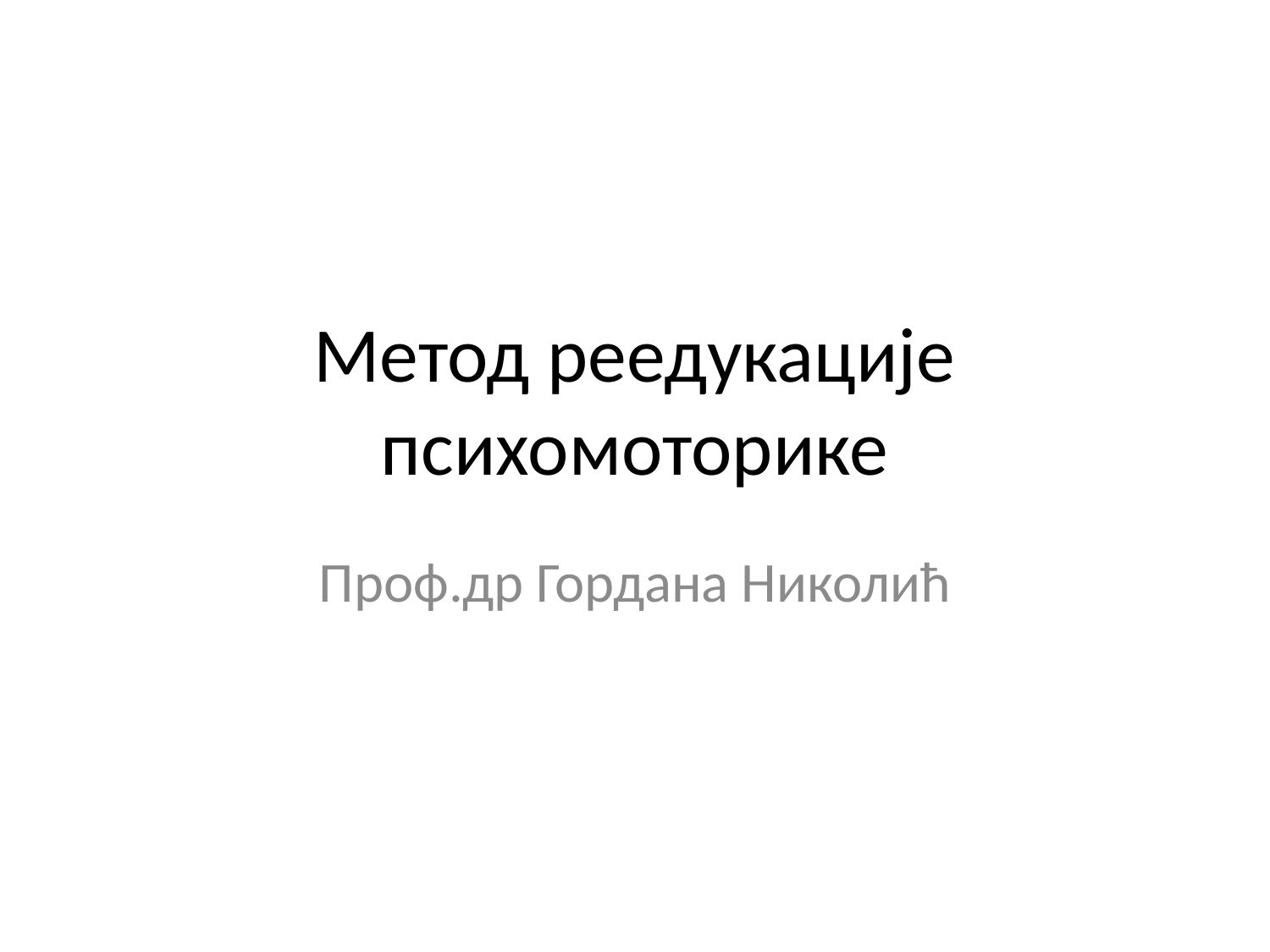

# Метод реедукације психомоторике
Проф.др Гордана Николић